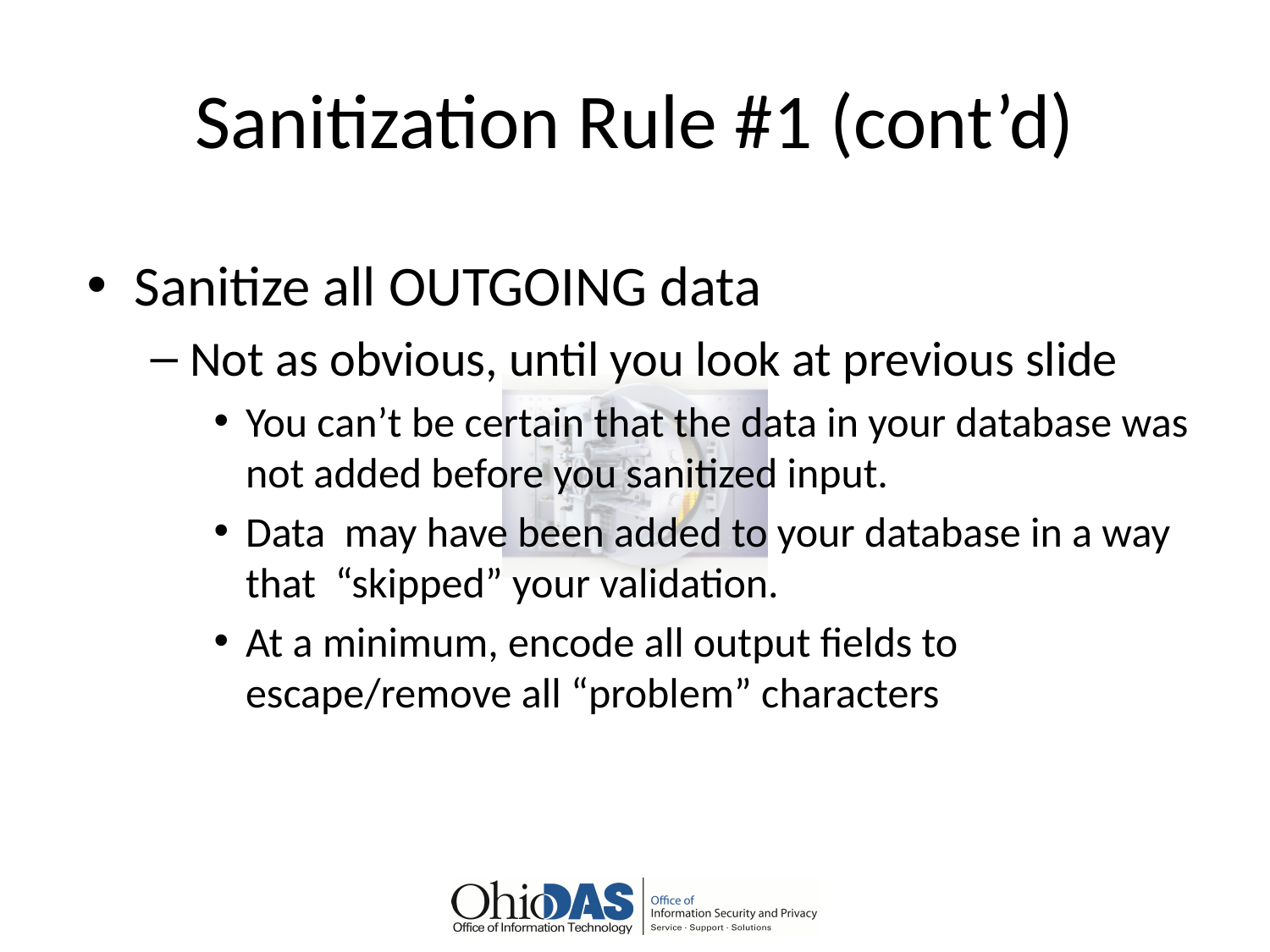

# Sanitization Rule #1 (cont’d)
Sanitize all OUTGOING data
Not as obvious, until you look at previous slide
You can’t be certain that the data in your database was not added before you sanitized input.
Data  may have been added to your database in a way that  “skipped” your validation.
At a minimum, encode all output fields to escape/remove all “problem” characters